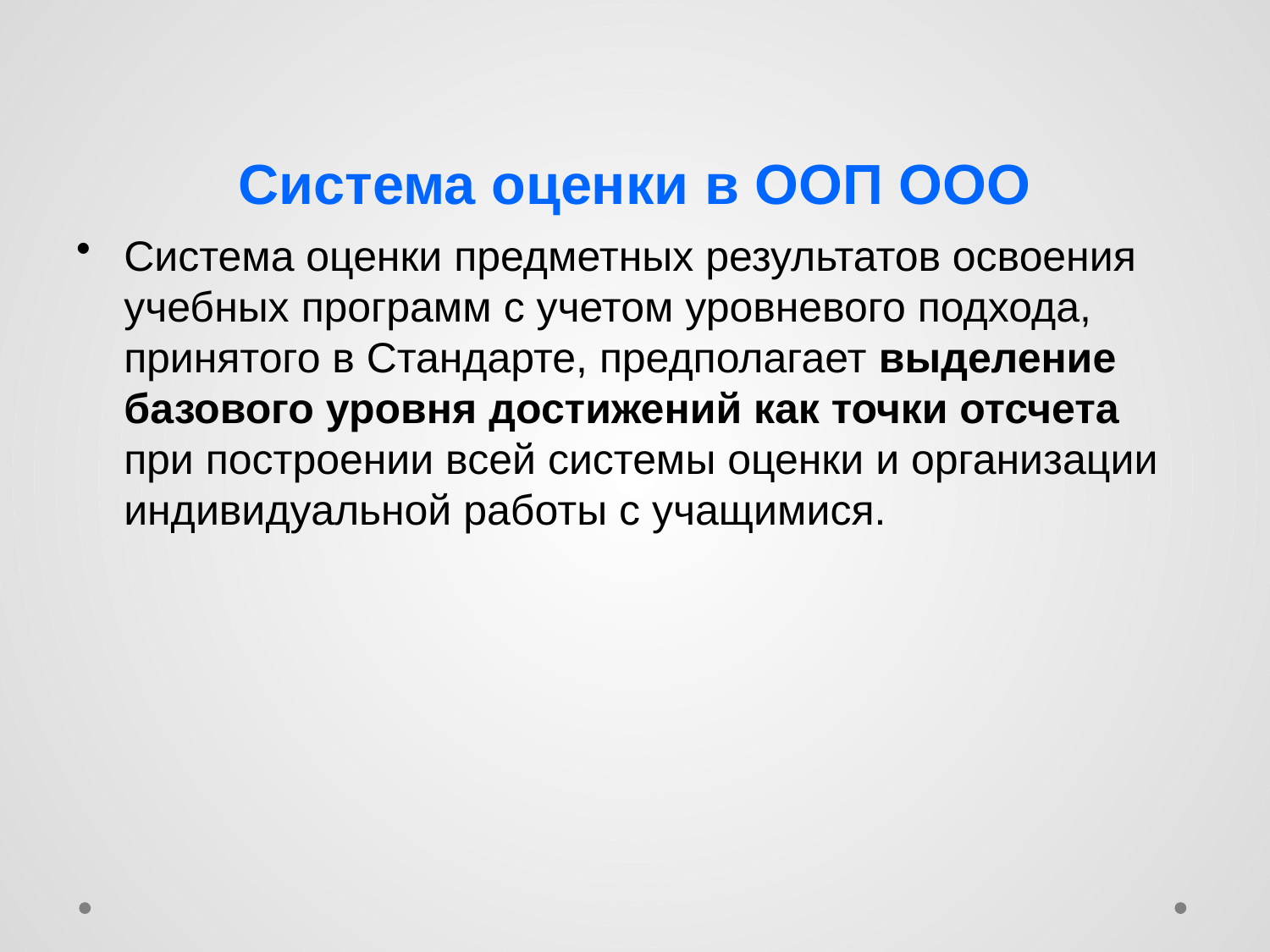

# Система оценки в ООП ООО
Система оценки предметных результатов освоения учебных программ с учетом уровневого подхода, принятого в Стандарте, предполагает выделение базового уровня достижений как точки отсчета при построении всей системы оценки и организации индивидуальной работы с учащимися.